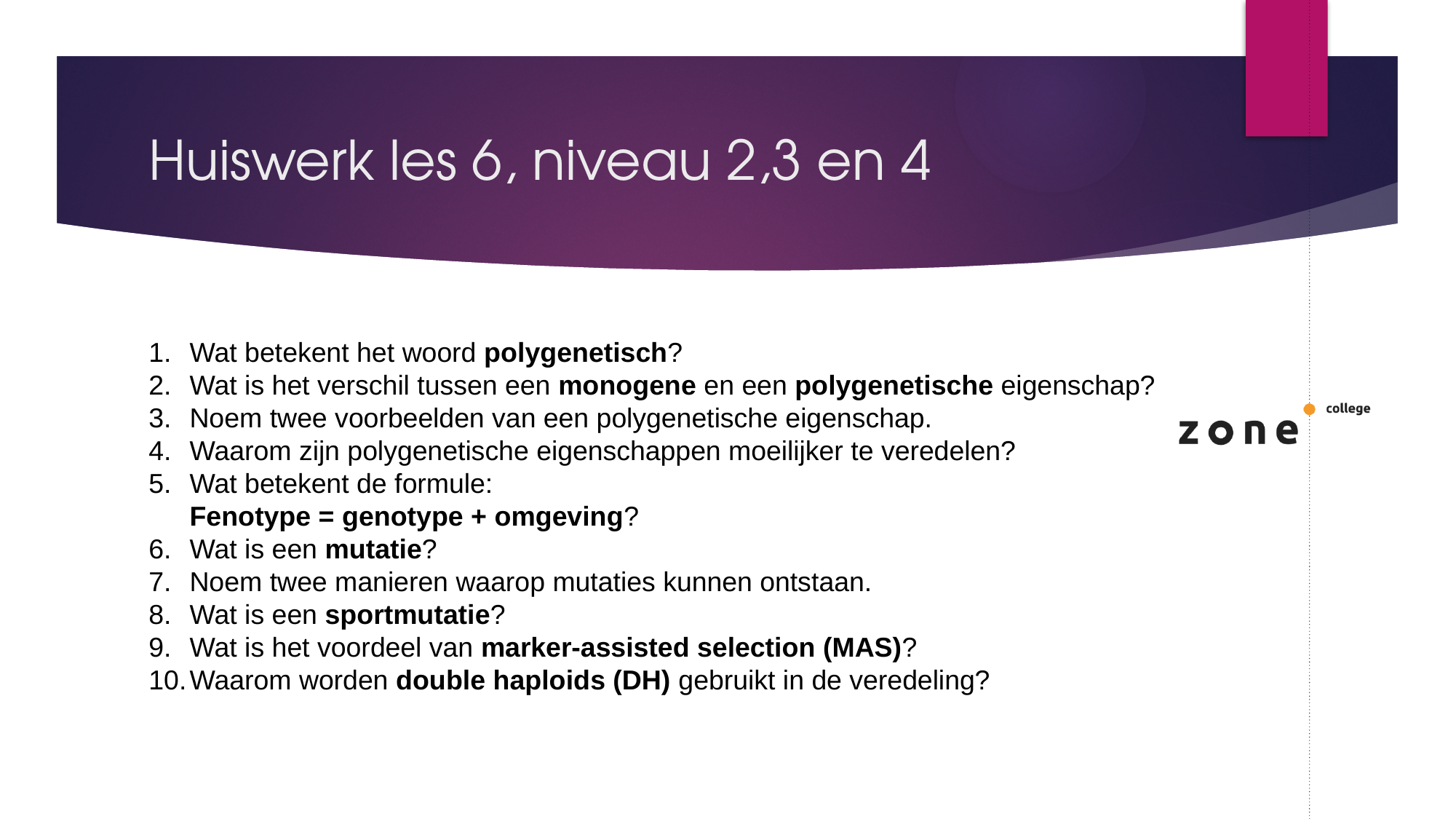

# Huiswerk les 6, niveau 2,3 en 4
Wat betekent het woord polygenetisch?
Wat is het verschil tussen een monogene en een polygenetische eigenschap?
Noem twee voorbeelden van een polygenetische eigenschap.
Waarom zijn polygenetische eigenschappen moeilijker te veredelen?
Wat betekent de formule:
Fenotype = genotype + omgeving?
Wat is een mutatie?
Noem twee manieren waarop mutaties kunnen ontstaan.
Wat is een sportmutatie?
Wat is het voordeel van marker-assisted selection (MAS)?
Waarom worden double haploids (DH) gebruikt in de veredeling?